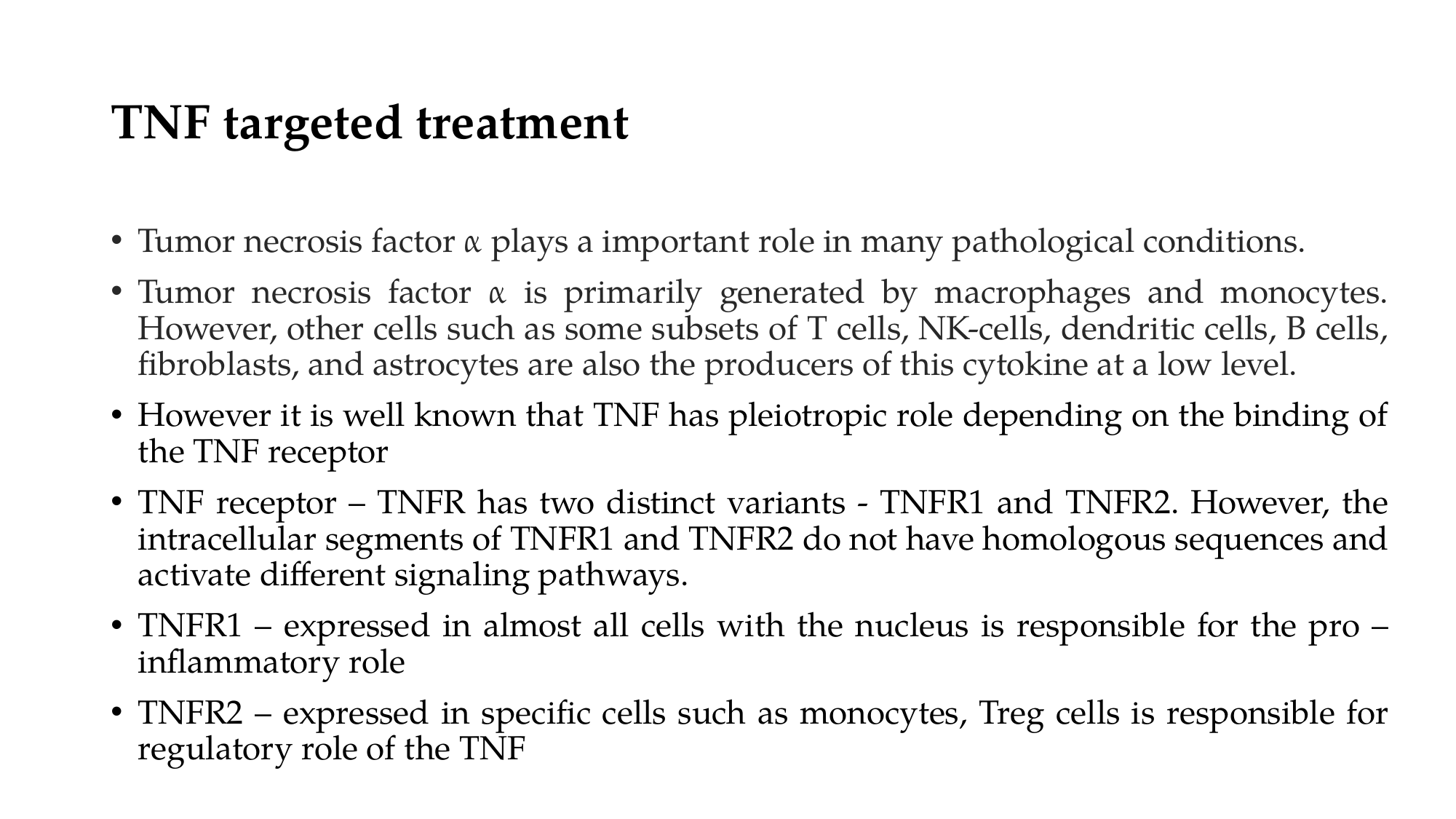

# TNF targeted treatment
Tumor necrosis factor α plays a important role in many pathological conditions.
Tumor necrosis factor α is primarily generated by macrophages and monocytes. However, other cells such as some subsets of T cells, NK-cells, dendritic cells, B cells, fibroblasts, and astrocytes are also the producers of this cytokine at a low level.
However it is well known that TNF has pleiotropic role depending on the binding of the TNF receptor
TNF receptor – TNFR has two distinct variants - TNFR1 and TNFR2. However, the intracellular segments of TNFR1 and TNFR2 do not have homologous sequences and activate different signaling pathways.
TNFR1 – expressed in almost all cells with the nucleus is responsible for the pro –inflammatory role
TNFR2 – expressed in specific cells such as monocytes, Treg cells is responsible for regulatory role of the TNF